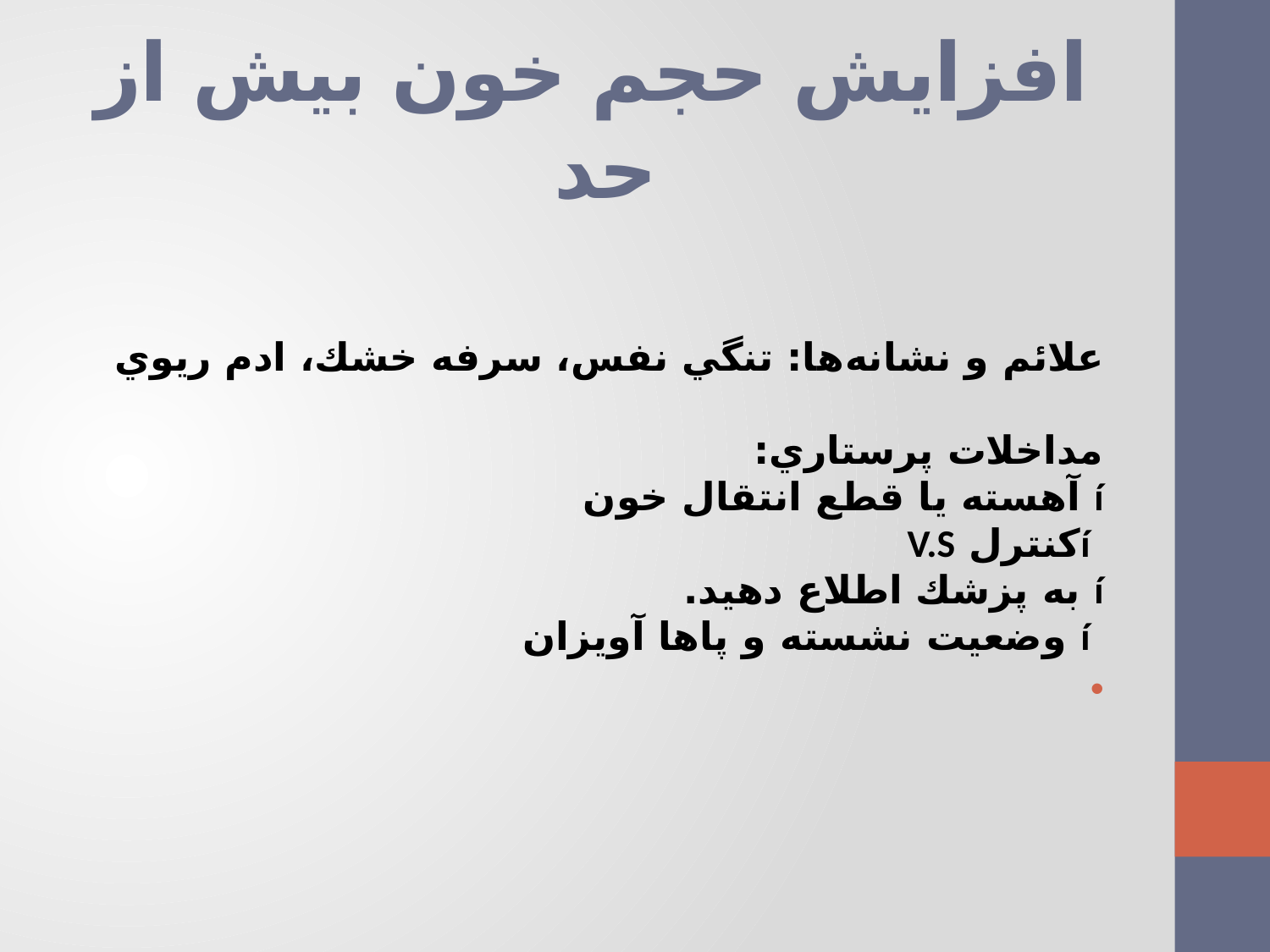

# افزايش حجم خون بيش از حد
علائم و نشانه‌ها: تنگي نفس، سرفه خشك، ادم ريوي
مداخلات پرستاري:
í آهسته يا قطع انتقال خون
 íكنترل V.S
í به پزشك اطلاع دهيد.
 í وضعيت نشسته و پاها آويزان